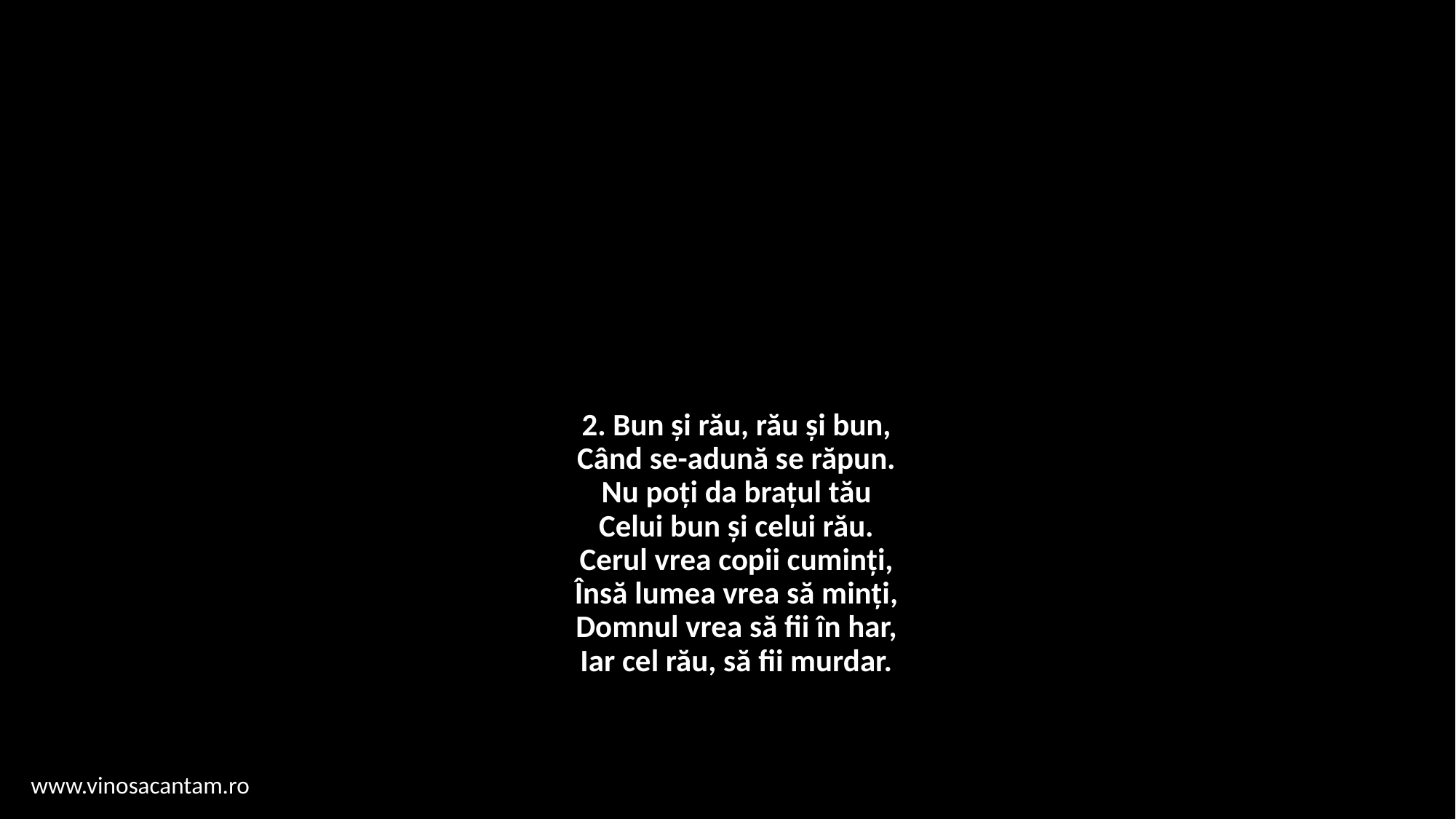

# 2. Bun și rău, rău și bun, Când se-adună se răpun. Nu poți da brațul tău Celui bun și celui rău. Cerul vrea copii cuminți, Însă lumea vrea să minți, Domnul vrea să fii în har, Iar cel rău, să fii murdar.
www.vinosacantam.ro